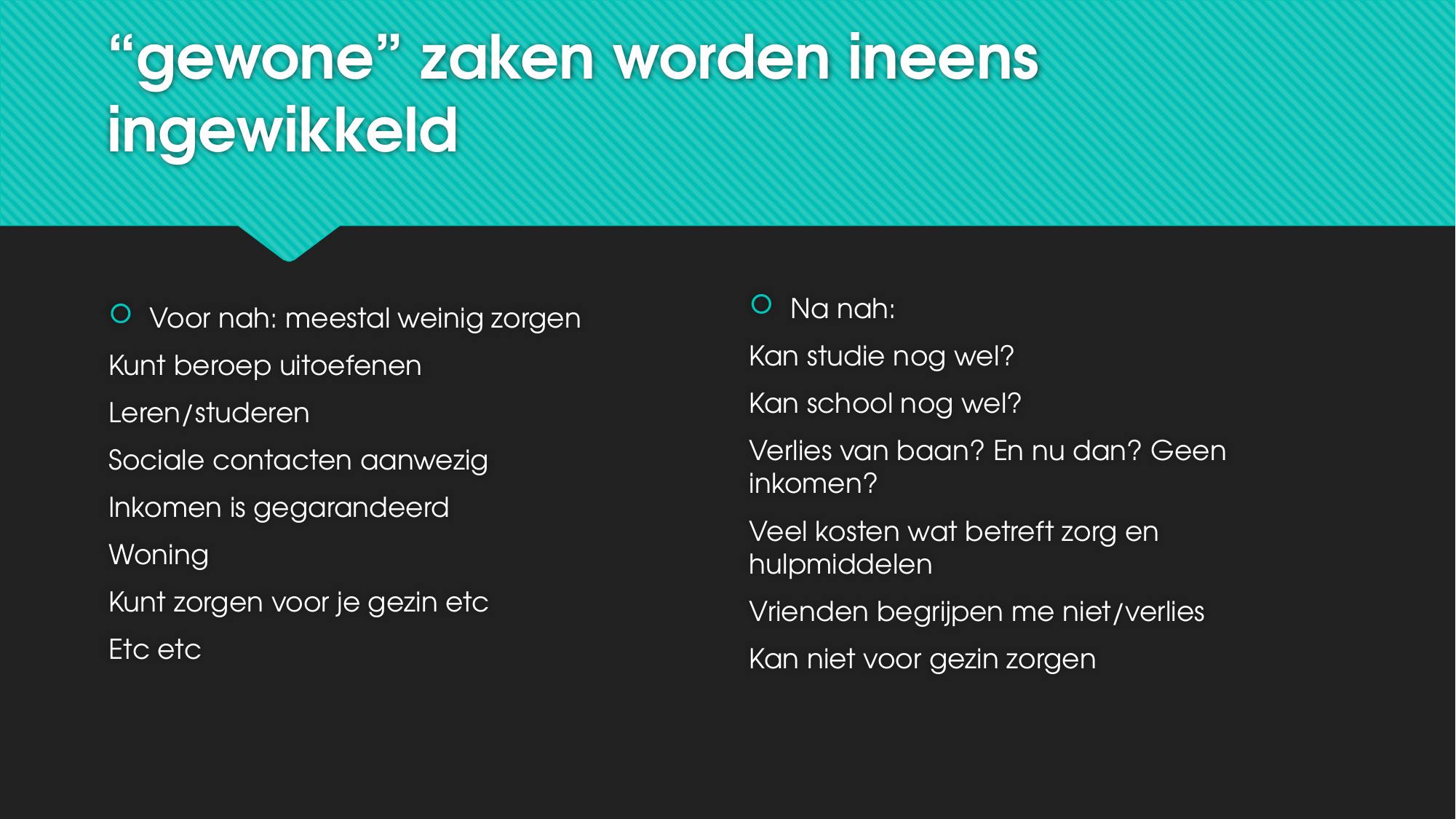

# “gewone” zaken worden ineens ingewikkeld
Voor nah: meestal weinig zorgen
Kunt beroep uitoefenen
Leren/studeren
Sociale contacten aanwezig
Inkomen is gegarandeerd
Woning
Kunt zorgen voor je gezin etc
Etc etc
Na nah:
Kan studie nog wel?
Kan school nog wel?
Verlies van baan? En nu dan? Geen inkomen?
Veel kosten wat betreft zorg en hulpmiddelen
Vrienden begrijpen me niet/verlies
Kan niet voor gezin zorgen